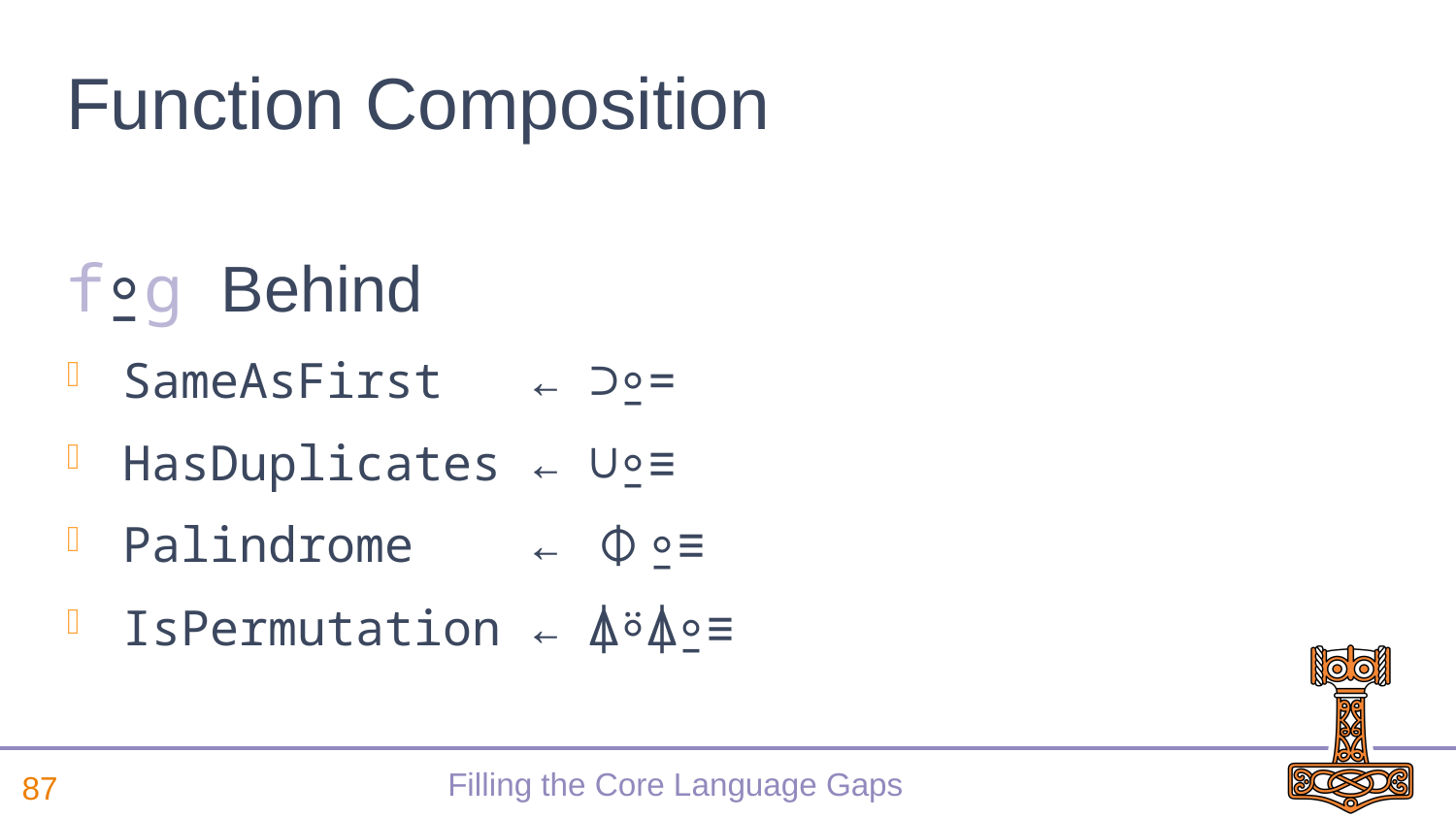

# Function Composition
f⍛g Behind
SameAsFirst   ← ⊃⍛=
HasDuplicates ← ∪⍛≡
Palindrome    ← ⌽⍛≡
IsPermutation ← ⍋⍤⍋⍛≡